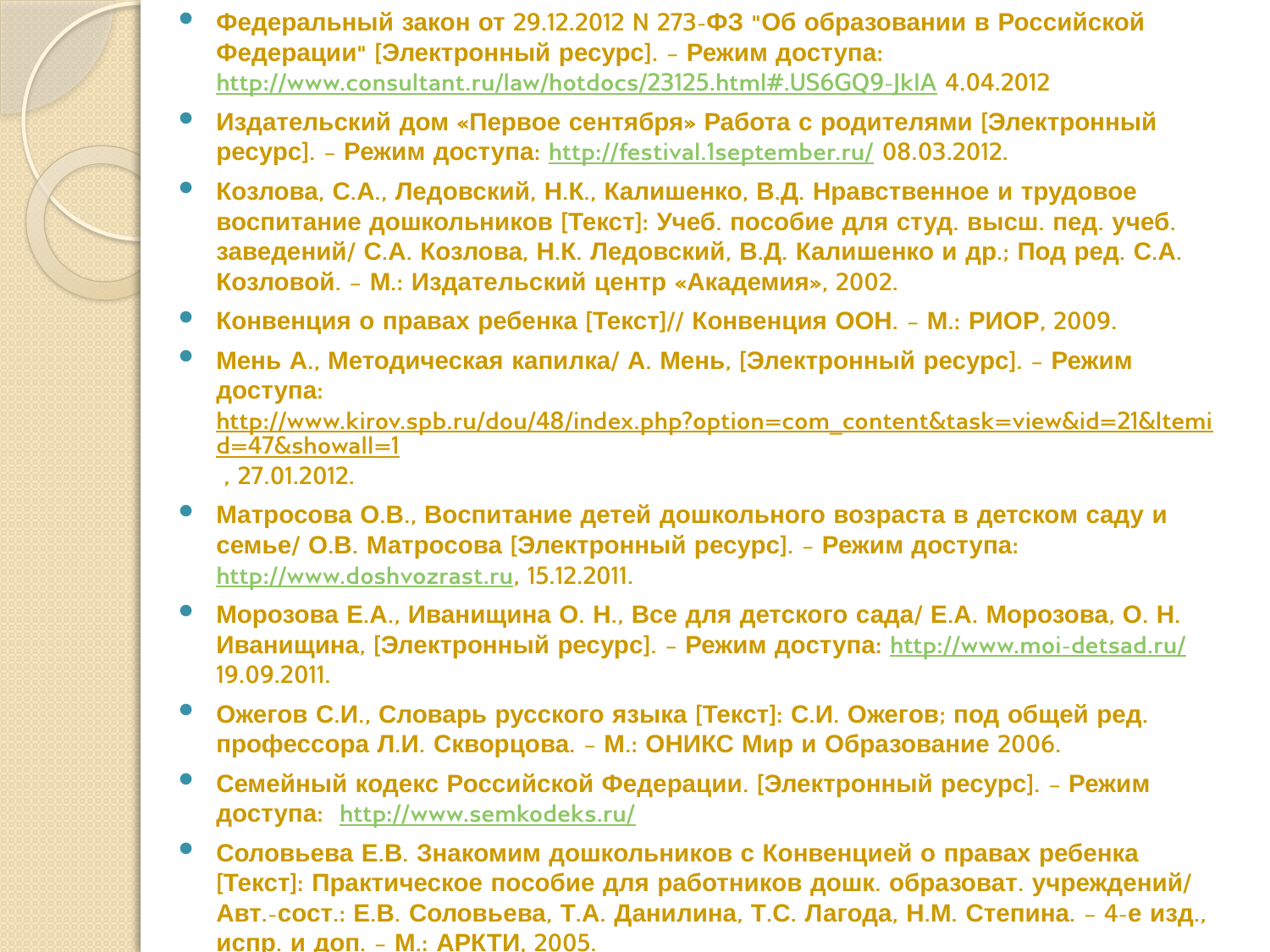

Федеральный закон от 29.12.2012 N 273-ФЗ "Об образовании в Российской Федерации" [Электронный ресурс]. – Режим доступа: http://www.consultant.ru/law/hotdocs/23125.html#.US6GQ9-JklA 4.04.2012
Издательский дом «Первое сентября» Работа с родителями [Электронный ресурс]. – Режим доступа: http://festival.1september.ru/ 08.03.2012.
Козлова, С.А., Ледовский, Н.К., Калишенко, В.Д. Нравственное и трудовое воспитание дошкольников [Текст]: Учеб. пособие для студ. высш. пед. учеб. заведений/ С.А. Козлова, Н.К. Ледовский, В.Д. Калишенко и др.; Под ред. С.А. Козловой. – М.: Издательский центр «Академия», 2002.
Конвенция о правах ребенка [Текст]// Конвенция ООН. – М.: РИОР, 2009.
Мень А., Методическая капилка/ А. Мень, [Электронный ресурс]. – Режим доступа: http://www.kirov.spb.ru/dou/48/index.php?option=com_content&task=view&id=21&Itemid=47&showall=1 , 27.01.2012.
Матросова О.В., Воспитание детей дошкольного возраста в детском саду и семье/ О.В. Матросова [Электронный ресурс]. – Режим доступа: http://www.doshvozrast.ru, 15.12.2011.
Морозова Е.А., Иванищина О. Н., Все для детского сада/ Е.А. Морозова, О. Н. Иванищина, [Электронный ресурс]. – Режим доступа: http://www.moi-detsad.ru/ 19.09.2011.
Ожегов С.И., Словарь русского языка [Текст]: С.И. Ожегов; под общей ред. профессора Л.И. Скворцова. – М.: ОНИКС Мир и Образование 2006.
Семейный кодекс Российской Федерации. [Электронный ресурс]. – Режим доступа:  http://www.semkodeks.ru/
Соловьева Е.В. Знакомим дошкольников с Конвенцией о правах ребенка [Текст]: Практическое пособие для работников дошк. образоват. учреждений/ Авт.-сост.: Е.В. Соловьева, Т.А. Данилина, Т.С. Лагода, Н.М. Степина. – 4-е изд., испр. и доп. – М.: АРКТИ, 2005.